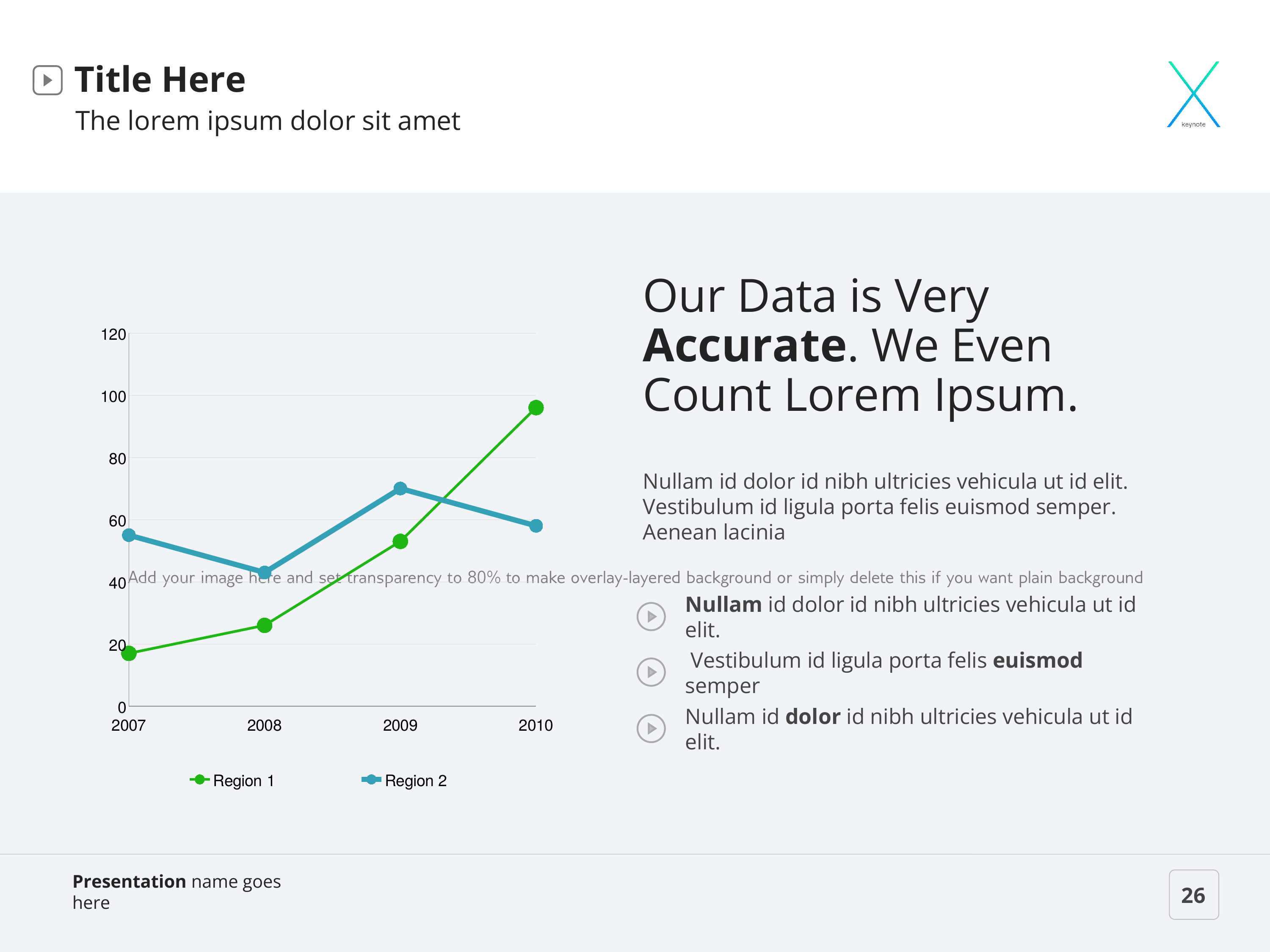

Title Here
The lorem ipsum dolor sit amet
Our Data is Very Accurate. We Even Count Lorem Ipsum.

### Chart:

| Category | Region 1 | Region 2 |
|---|---|---|
| 2007 | 17.0 | 55.0 |
| 2008 | 26.0 | 43.0 |
| 2009 | 53.0 | 70.0 |
| 2010 | 96.0 | 58.0 |
Nullam id dolor id nibh ultricies vehicula ut id elit. Vestibulum id ligula porta felis euismod semper. Aenean lacinia
Nullam id dolor id nibh ultricies vehicula ut id elit.

 Vestibulum id ligula porta felis euismod semper

Nullam id dolor id nibh ultricies vehicula ut id elit.

26